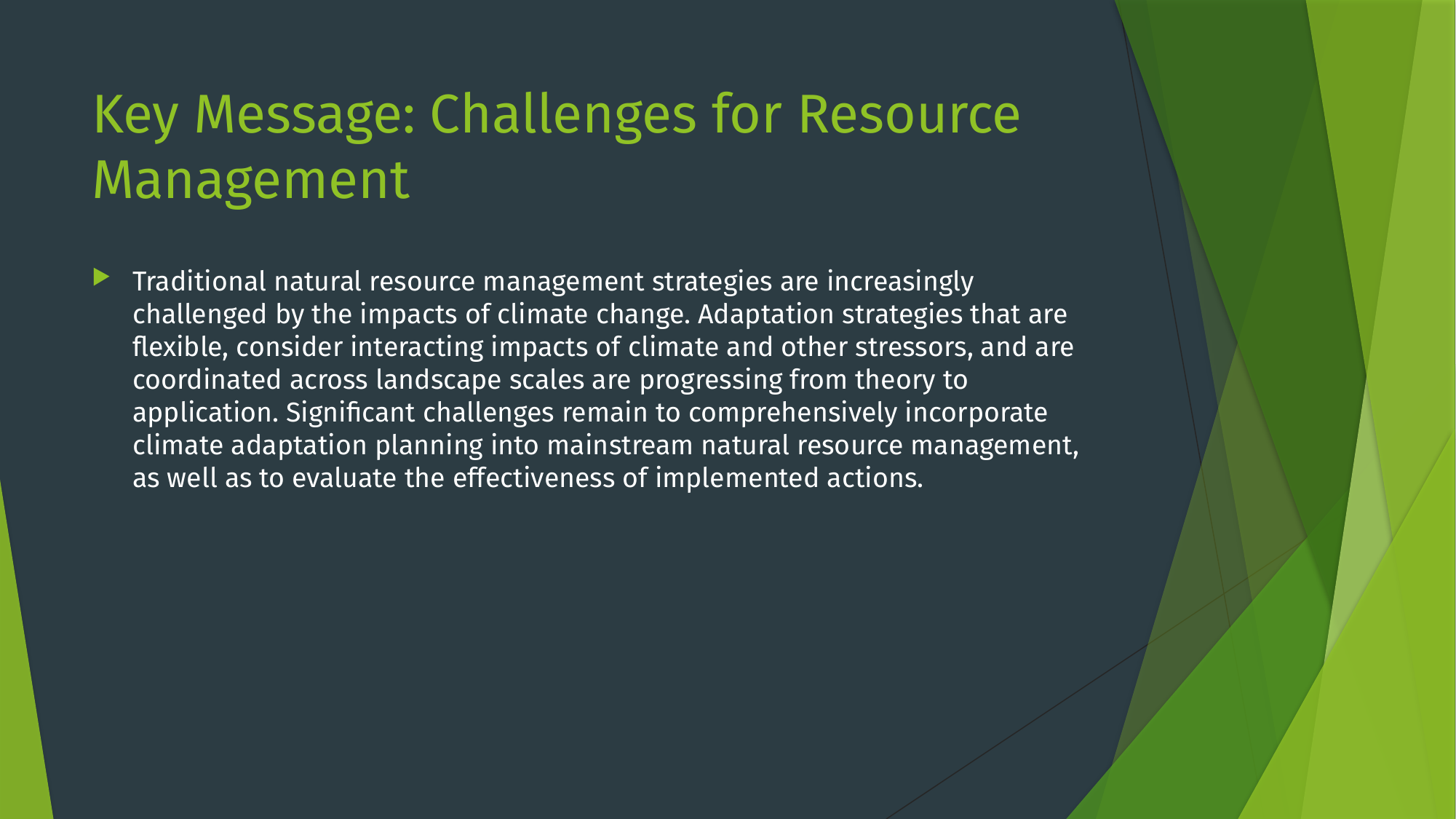

# Key Message: Challenges for Resource Management
Traditional natural resource management strategies are increasingly challenged by the impacts of climate change. Adaptation strategies that are flexible, consider interacting impacts of climate and other stressors, and are coordinated across landscape scales are progressing from theory to application. Significant challenges remain to comprehensively incorporate climate adaptation planning into mainstream natural resource management, as well as to evaluate the effectiveness of implemented actions.